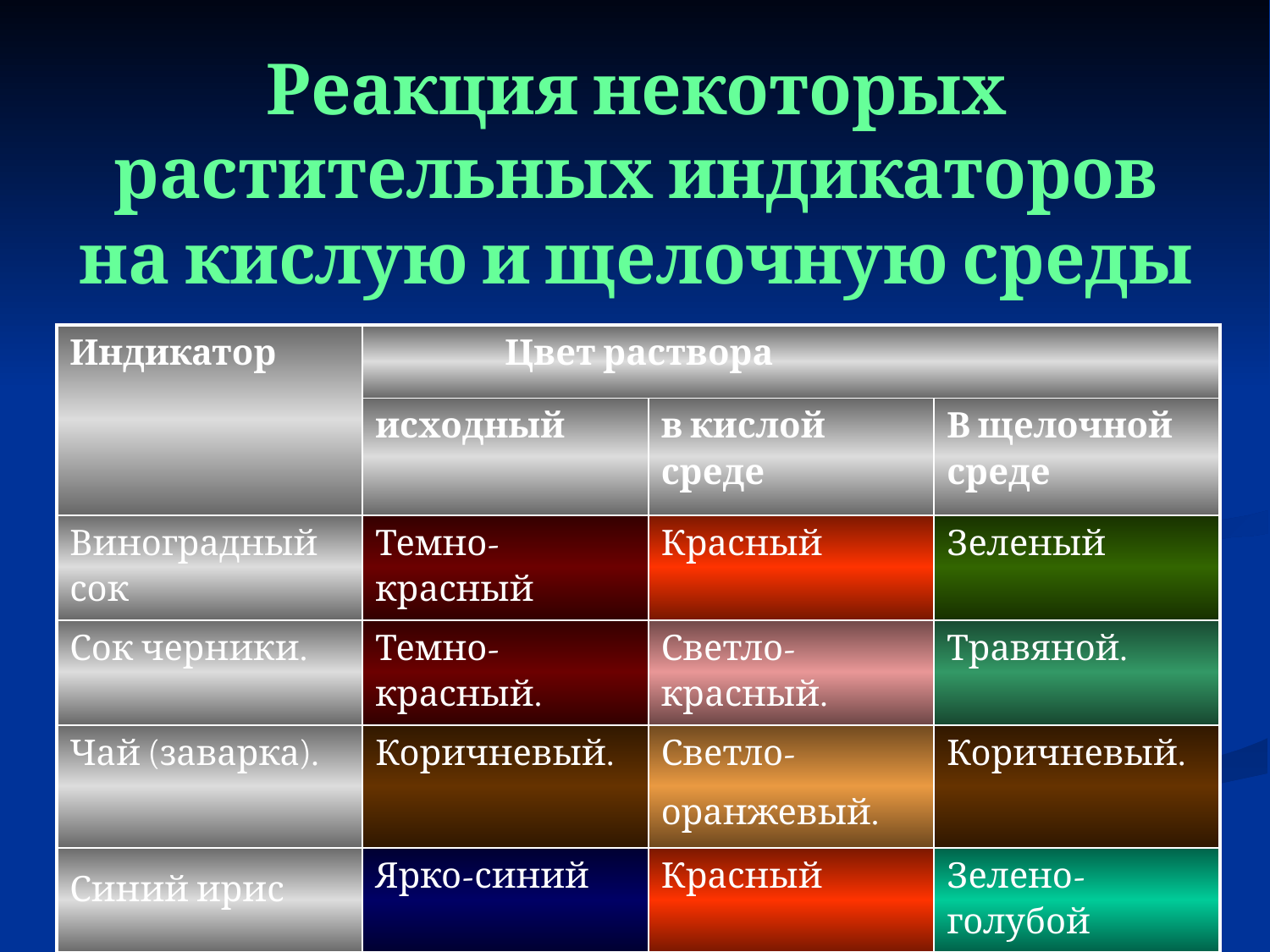

# Реакция некоторых растительных индикаторов на кислую и щелочную среды
| Индикатор | Цвет раствора |  |  |
| --- | --- | --- | --- |
|  | исходный | в кислой среде | В щелочной среде |
| Виноградный сок | Темно-красный | Красный | Зеленый |
| Сок черники. | Темно-красный. | Светло-красный. | Травяной. |
| Чай (заварка). | Коричневый. | Светло-оранжевый. | Коричневый. |
| Синий ирис | Ярко-синий | Красный | Зелено-голубой |